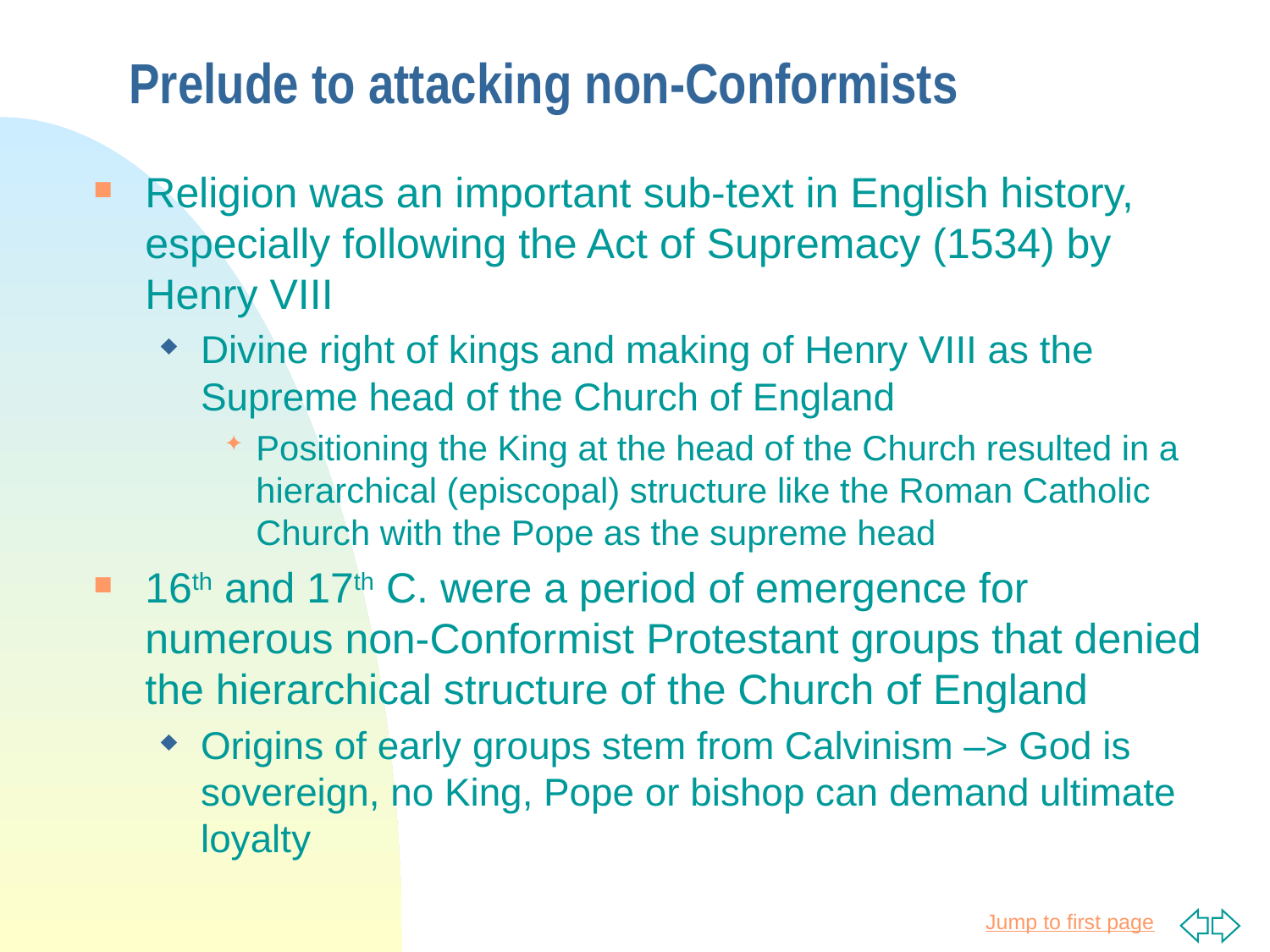

# Prelude to attacking non-Conformists
Religion was an important sub-text in English history, especially following the Act of Supremacy (1534) by Henry VIII
Divine right of kings and making of Henry VIII as the Supreme head of the Church of England
Positioning the King at the head of the Church resulted in a hierarchical (episcopal) structure like the Roman Catholic Church with the Pope as the supreme head
16th and 17th C. were a period of emergence for numerous non-Conformist Protestant groups that denied the hierarchical structure of the Church of England
Origins of early groups stem from Calvinism –> God is sovereign, no King, Pope or bishop can demand ultimate loyalty